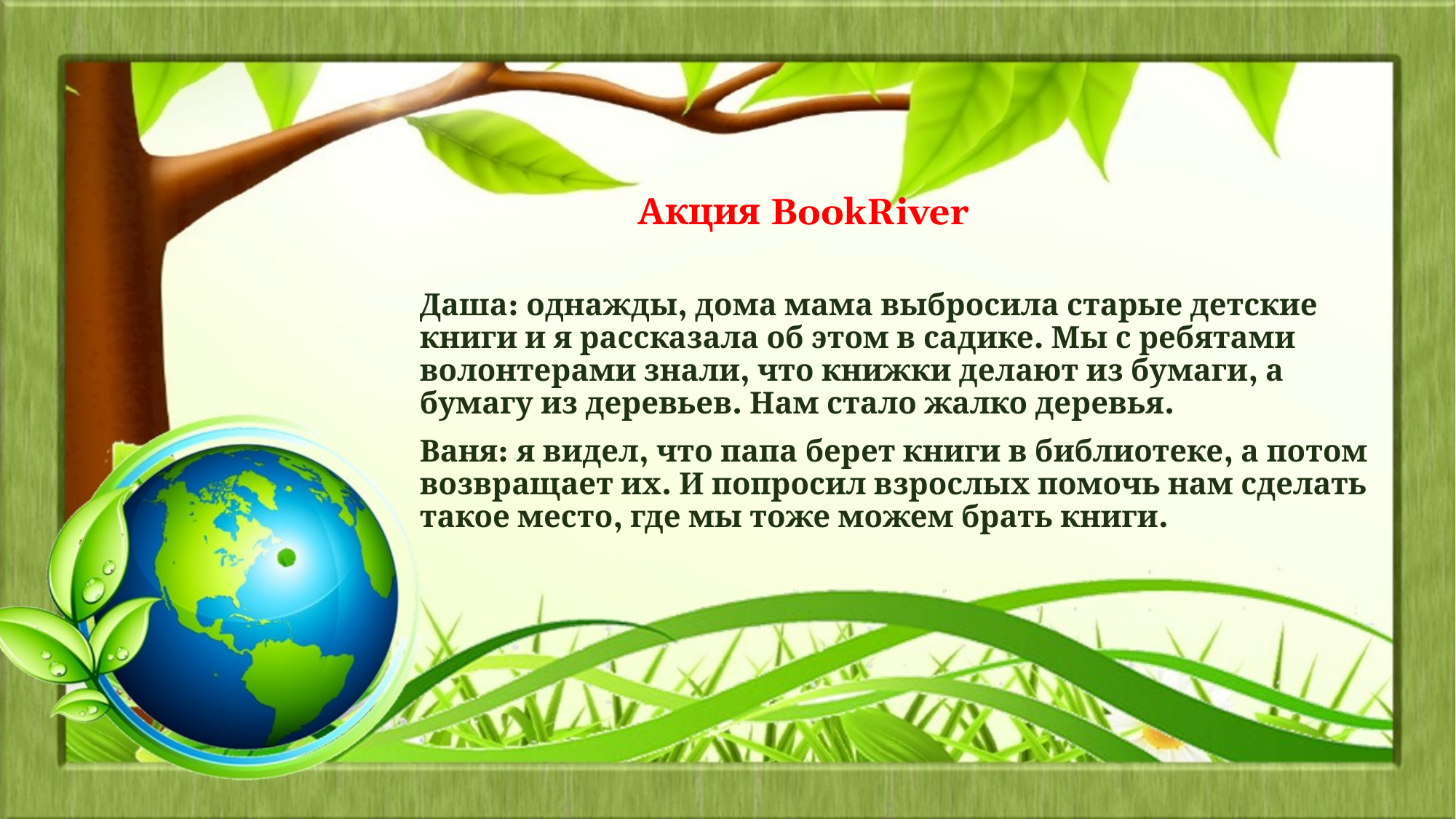

# Акция BookRiver
Даша: однажды, дома мама выбросила старые детские книги и я рассказала об этом в садике. Мы с ребятами волонтерами знали, что книжки делают из бумаги, а бумагу из деревьев. Нам стало жалко деревья.
Ваня: я видел, что папа берет книги в библиотеке, а потом возвращает их. И попросил взрослых помочь нам сделать такое место, где мы тоже можем брать книги.